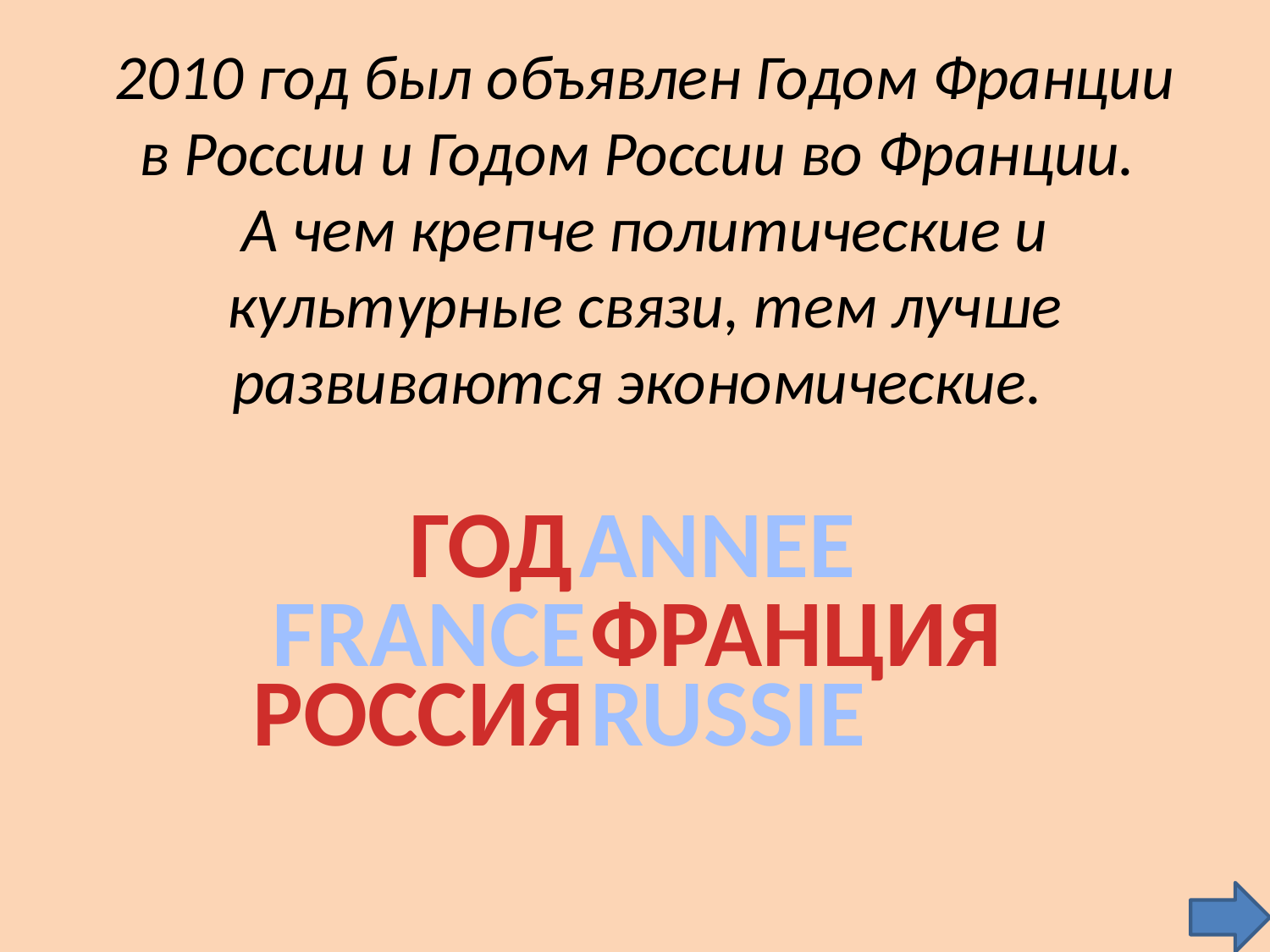

2010 год был объявлен Годом Франции в России и Годом России во Франции.
А чем крепче политические и культурные связи, тем лучше развиваются экономические.
ГОД
ANNEE
FRANCE
ФРАНЦИЯ
РОССИЯ
RUSSIE